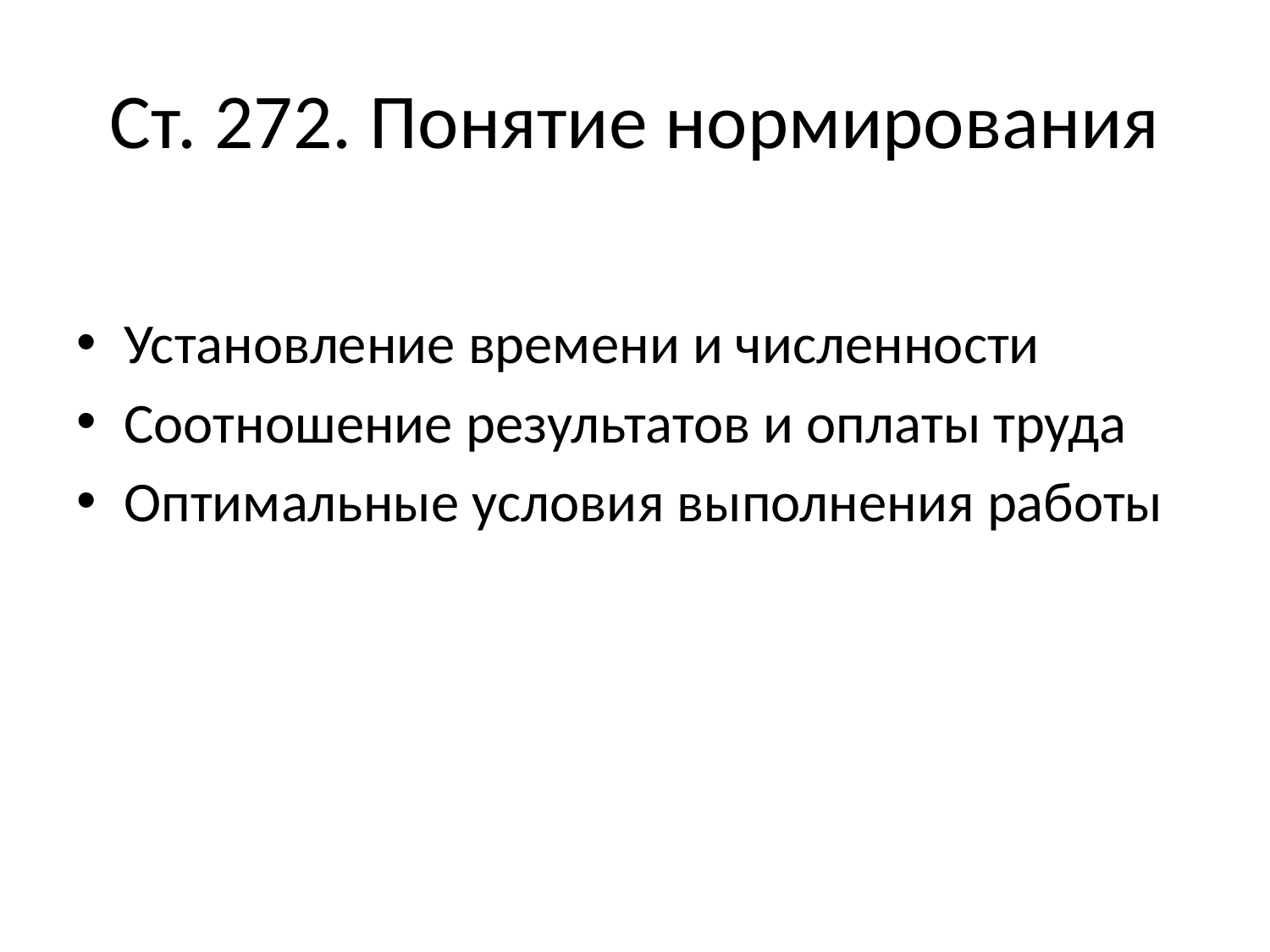

# Ст. 272. Понятие нормирования

Установление времени и численности
Соотношение результатов и оплаты труда
Оптимальные условия выполнения работы